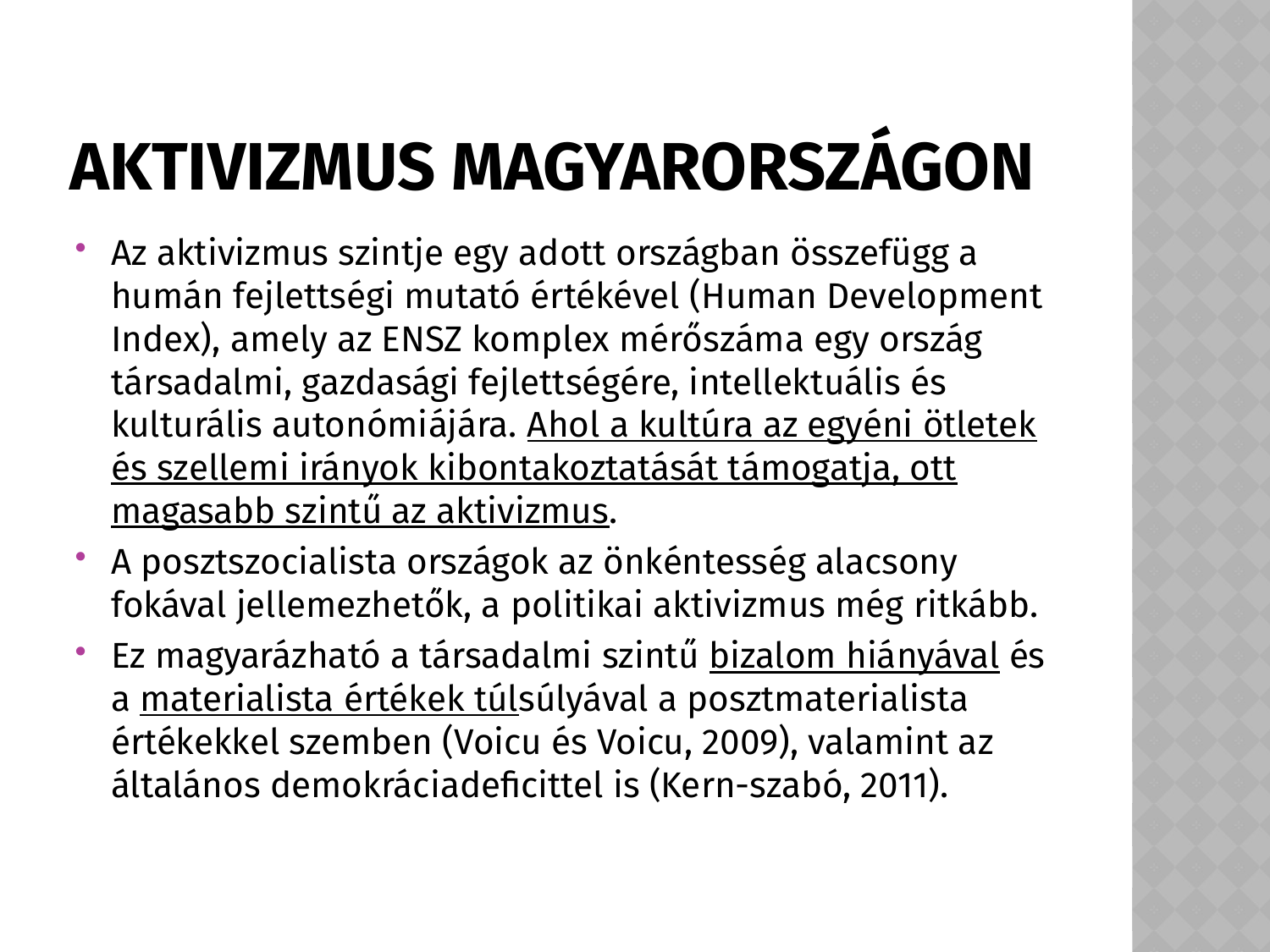

# Aktivizmus Magyarországon
Az aktivizmus szintje egy adott országban összefügg a humán fejlettségi mutató értékével (Human Development Index), amely az ENSZ komplex mérőszáma egy ország társadalmi, gazdasági fejlettségére, intellektuális és kulturális autonómiájára. Ahol a kultúra az egyéni ötletek és szellemi irányok kibontakoztatását támogatja, ott magasabb szintű az aktivizmus.
A posztszocialista országok az önkéntesség alacsony fokával jellemezhetők, a politikai aktivizmus még ritkább.
Ez magyarázható a társadalmi szintű bizalom hiányával és a materialista értékek túlsúlyával a posztmaterialista értékekkel szemben (Voicu és Voicu, 2009), valamint az általános demokráciadeficittel is (Kern-szabó, 2011).